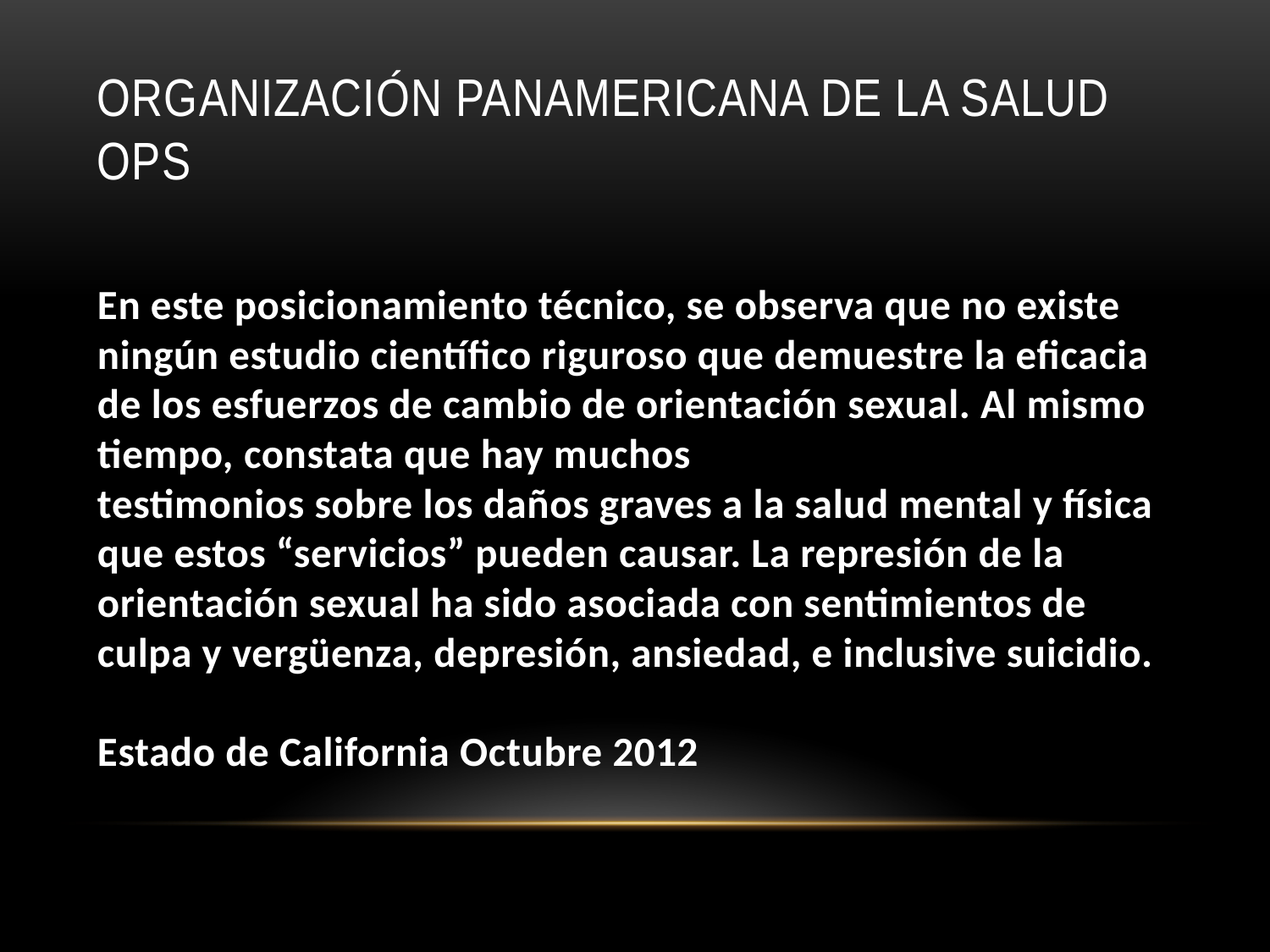

# Organización panamericana de la salud OPS

En este posicionamiento técnico, se observa que no existe ningún estudio científico riguroso que demuestre la eficacia de los esfuerzos de cambio de orientación sexual. Al mismo tiempo, constata que hay muchos
testimonios sobre los daños graves a la salud mental y física que estos “servicios” pueden causar. La represión de la orientación sexual ha sido asociada con sentimientos de culpa y vergüenza, depresión, ansiedad, e inclusive suicidio.

Estado de California Octubre 2012